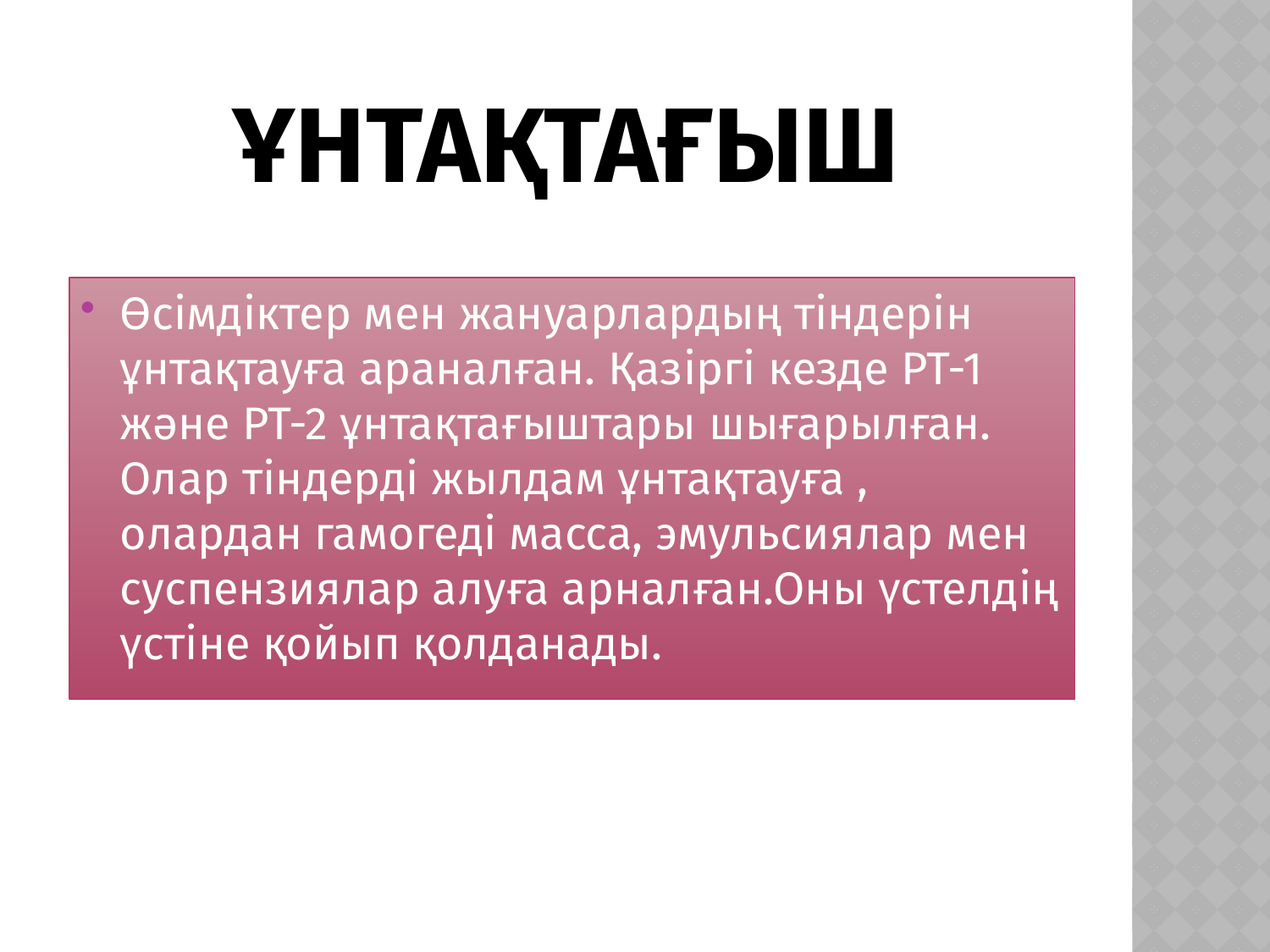

# Ұнтақтағыш
Өсімдіктер мен жануарлардың тіндерін ұнтақтауға араналған. Қазіргі кезде РТ-1 және РТ-2 ұнтақтағыштары шығарылған. Олар тіндерді жылдам ұнтақтауға , олардан гамогеді масса, эмульсиялар мен суспензиялар алуға арналған.Оны үстелдің үстіне қойып қолданады.